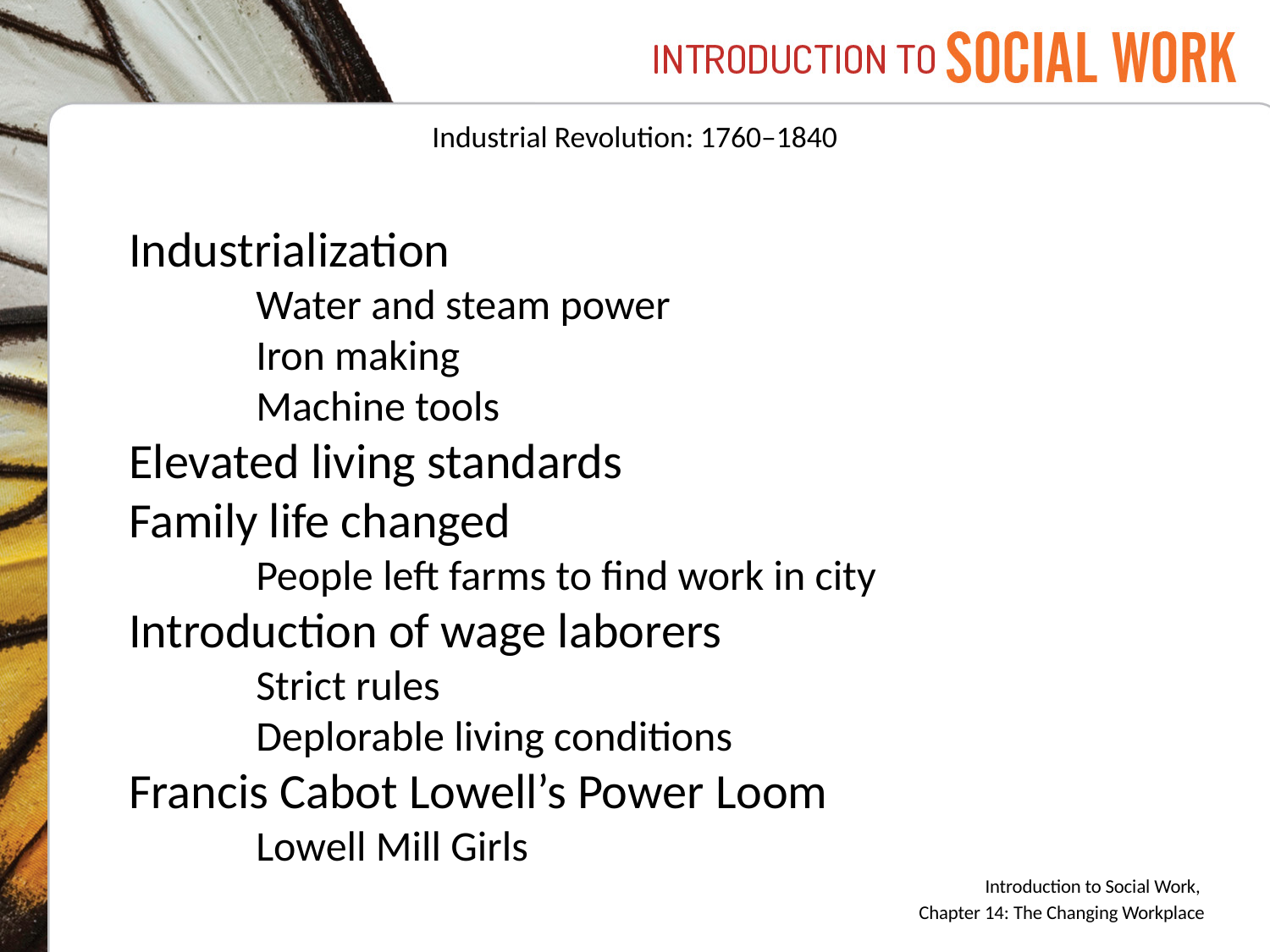

# Industrial Revolution: 1760–1840
Industrialization
	Water and steam power
	Iron making
	Machine tools
Elevated living standards
Family life changed
	People left farms to find work in city
Introduction of wage laborers
	Strict rules
	Deplorable living conditions
Francis Cabot Lowell’s Power Loom
	Lowell Mill Girls

Introduction to Social Work,
Chapter 14: The Changing Workplace